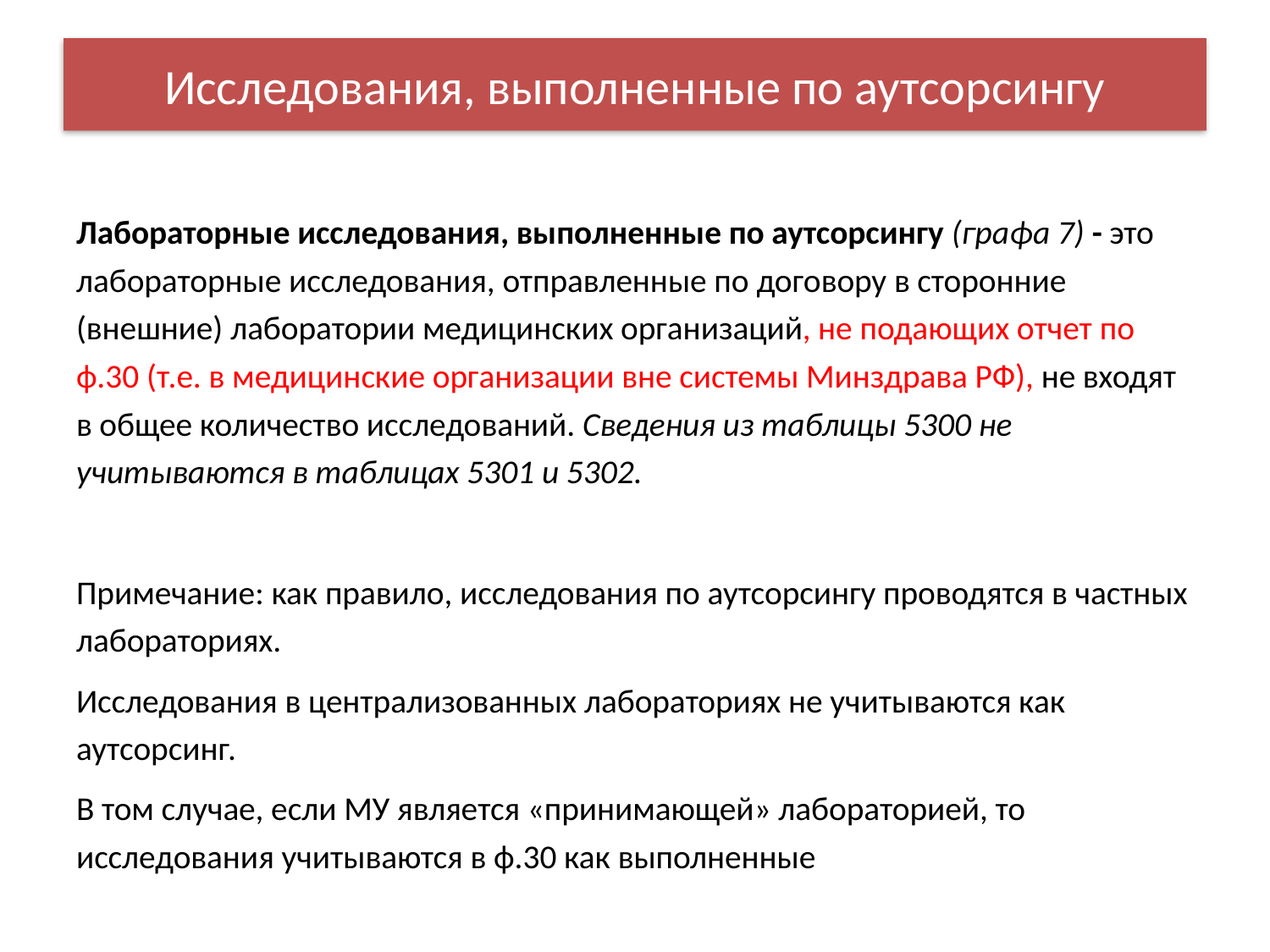

# Исследования, выполненные по аутсорсингу
Лабораторные исследования, выполненные по аутсорсингу (графа 7) - это лабораторные исследования, отправленные по договору в сторонние (внешние) лаборатории медицинских организаций, не подающих отчет по ф.30 (т.е. в медицинские организации вне системы Минздрава РФ), не входят в общее количество исследований. Сведения из таблицы 5300 не учитываются в таблицах 5301 и 5302.

Примечание: как правило, исследования по аутсорсингу проводятся в частных лабораториях.
Исследования в централизованных лабораториях не учитываются как аутсорсинг.
В том случае, если МУ является «принимающей» лабораторией, то исследования учитываются в ф.30 как выполненные